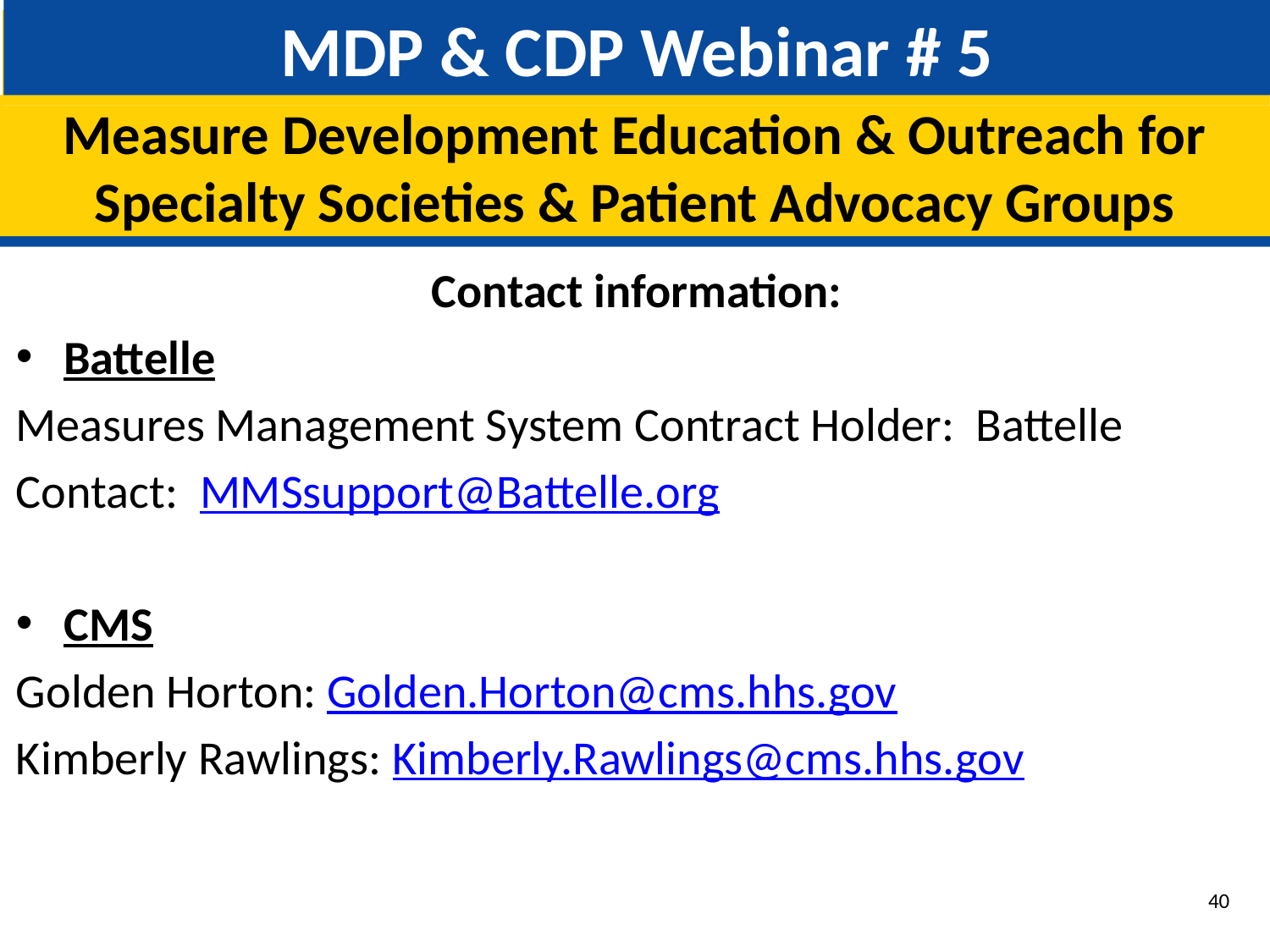

# MDP & CDP Webinar # 5
Measure Development Education & Outreach for Specialty Societies & Patient Advocacy Groups
Contact information:
Battelle
Measures Management System Contract Holder:  Battelle
Contact:  MMSsupport@Battelle.org

CMS
Golden Horton: Golden.Horton@cms.hhs.gov
Kimberly Rawlings: Kimberly.Rawlings@cms.hhs.gov